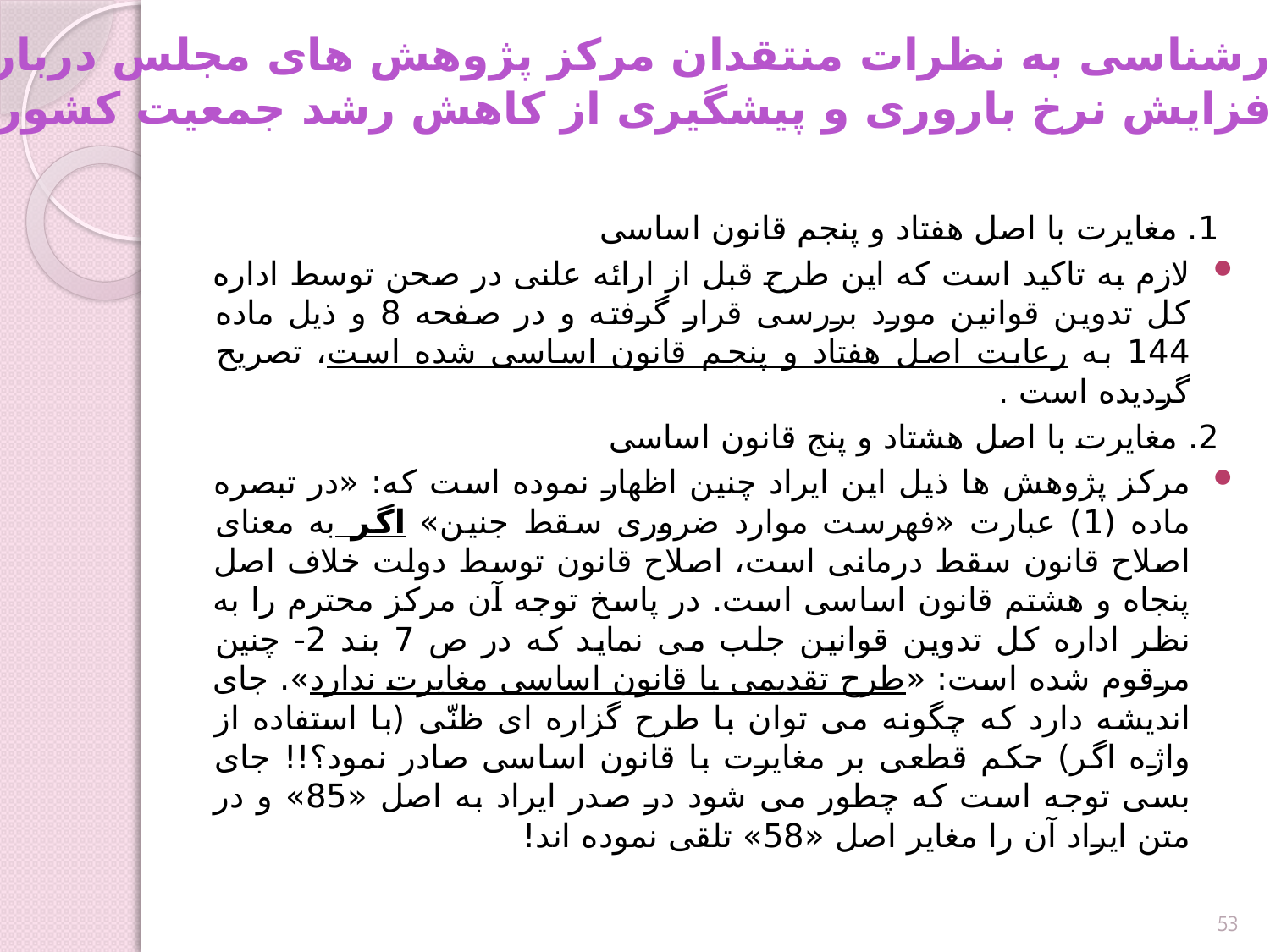

پاسخ کارشناسی به نظرات منتقدان مرکز پژوهش های مجلس درباره
«طرح افزایش نرخ باروری و پیشگیری از کاهش رشد جمعیت کشور»
1. مغایرت با اصل هفتاد و پنجم قانون اساسی
لازم به تاکید است که این طرح قبل از ارائه علنی در صحن توسط اداره کل تدوین قوانین مورد بررسی قرار گرفته و در صفحه 8 و ذیل ماده 144 به رعایت اصل هفتاد و پنجم قانون اساسی شده است، تصریح گردیده است .
2. مغایرت با اصل هشتاد و پنج قانون اساسی
مرکز پژوهش ها ذیل این ایراد چنین اظهار نموده است که: «در تبصره ماده (1) عبارت «فهرست موارد ضروری سقط جنین» اگر به معنای اصلاح قانون سقط درمانی است، اصلاح قانون توسط دولت خلاف اصل پنجاه و هشتم قانون اساسی است. در پاسخ توجه آن مرکز محترم را به نظر اداره کل تدوین قوانین جلب می نماید که در ص 7 بند 2- چنین مرقوم شده است: «طرح تقدیمی با قانون اساسی مغایرت ندارد». جای اندیشه دارد که چگونه می توان با طرح گزاره ای ظنّی (با استفاده از واژه اگر) حکم قطعی بر مغایرت با قانون اساسی صادر نمود؟!! جای بسی توجه است که چطور می شود در صدر ایراد به اصل «85» و در متن ایراد آن را مغایر اصل «58» تلقی نموده اند!

53